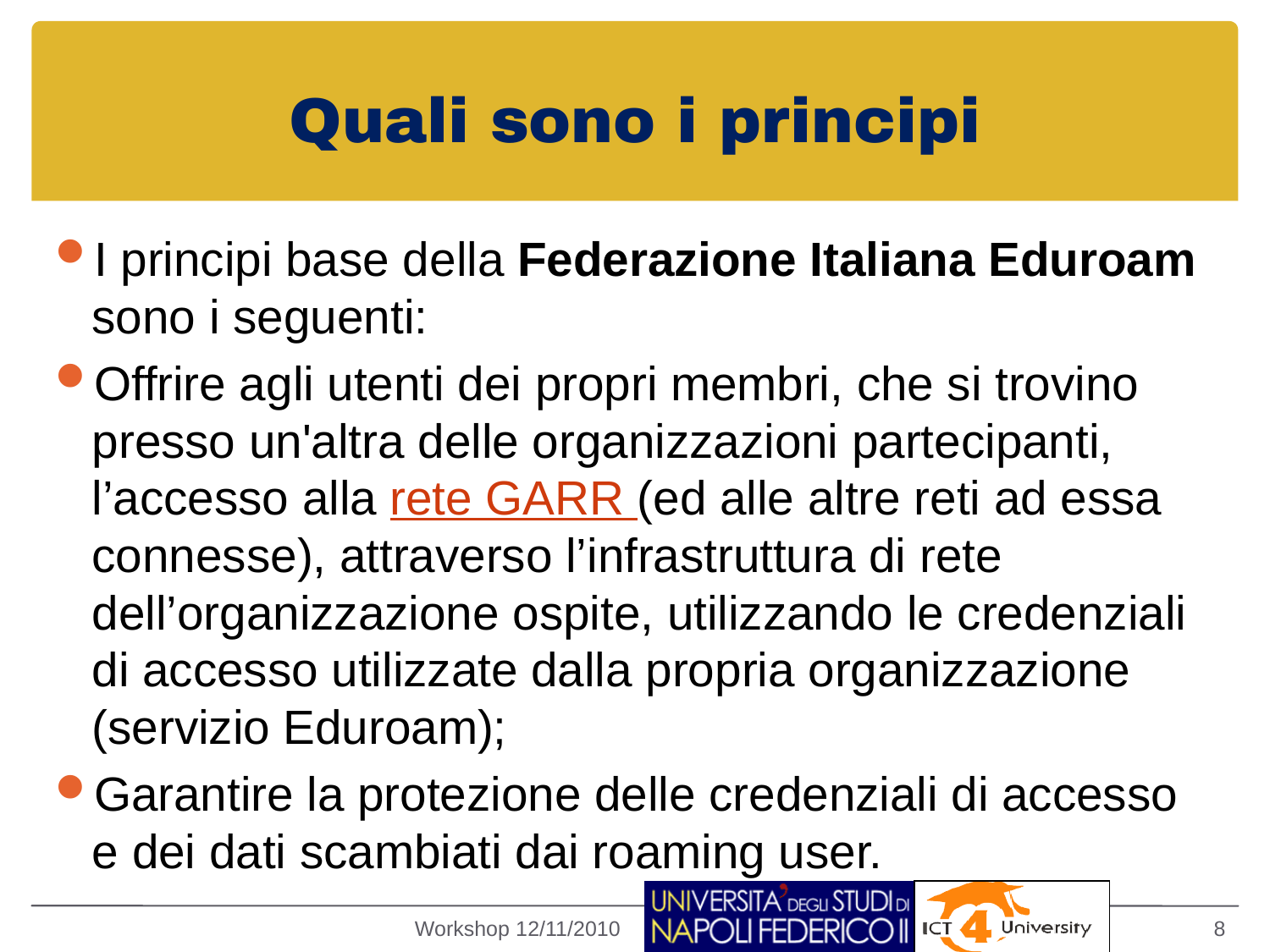

# Quali sono i principi
I principi base della Federazione Italiana Eduroam sono i seguenti:
Offrire agli utenti dei propri membri, che si trovino presso un'altra delle organizzazioni partecipanti, l’accesso alla rete GARR (ed alle altre reti ad essa connesse), attraverso l’infrastruttura di rete dell’organizzazione ospite, utilizzando le credenziali di accesso utilizzate dalla propria organizzazione (servizio Eduroam);
Garantire la protezione delle credenziali di accesso e dei dati scambiati dai roaming user.

Workshop 12/11/2010
8